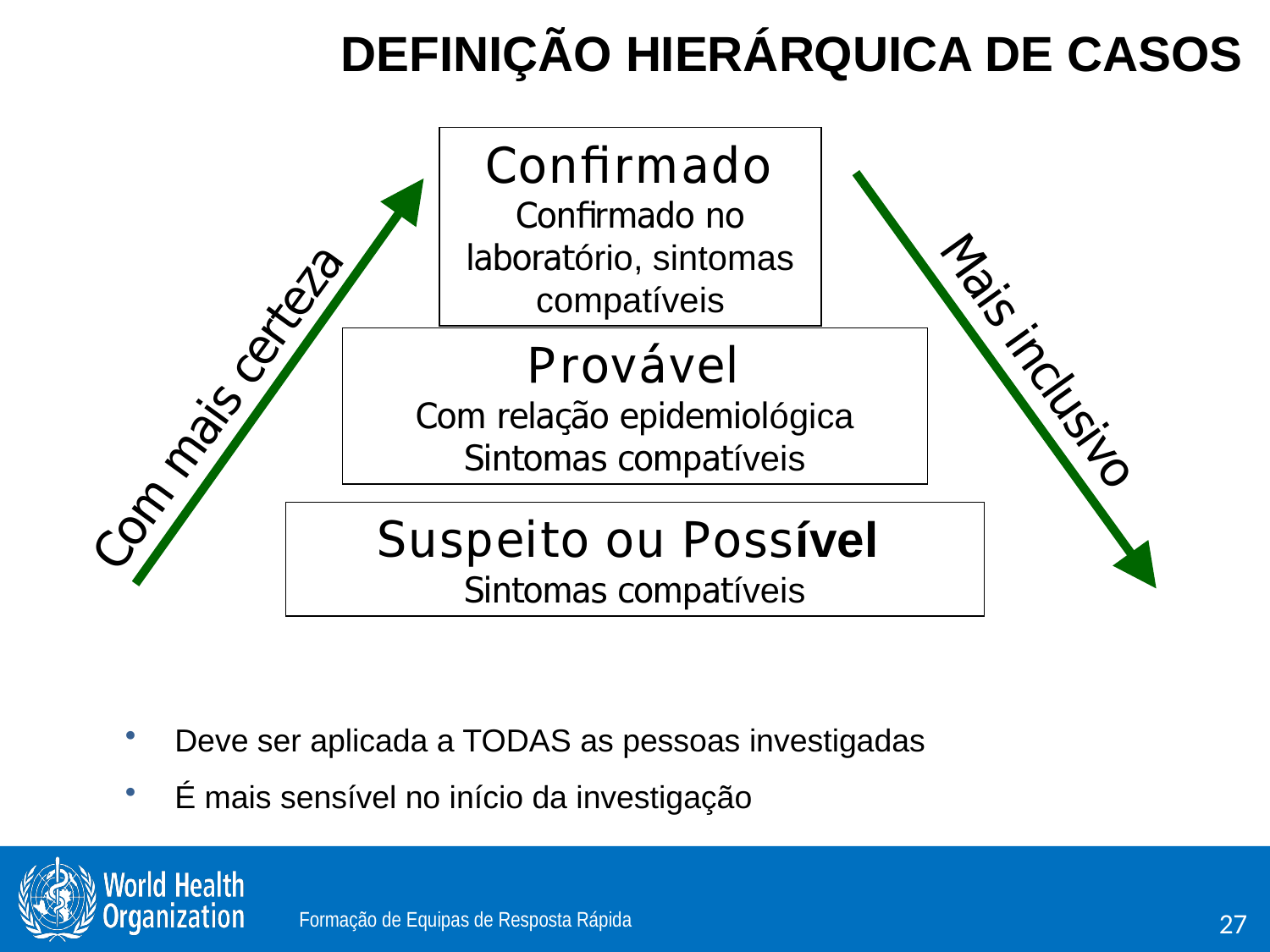

DEFINIÇÃO HIERÁRQUICA DE CASOS
Confirmado
Confirmado no laboratório, sintomas compatíveis

Provável
Com relação epidemiológica
Sintomas compatíveis
Suspeito ou Possível
Sintomas compatíveis
Mais inclusivo
Com mais certeza
Deve ser aplicada a TODAS as pessoas investigadas
É mais sensível no início da investigação